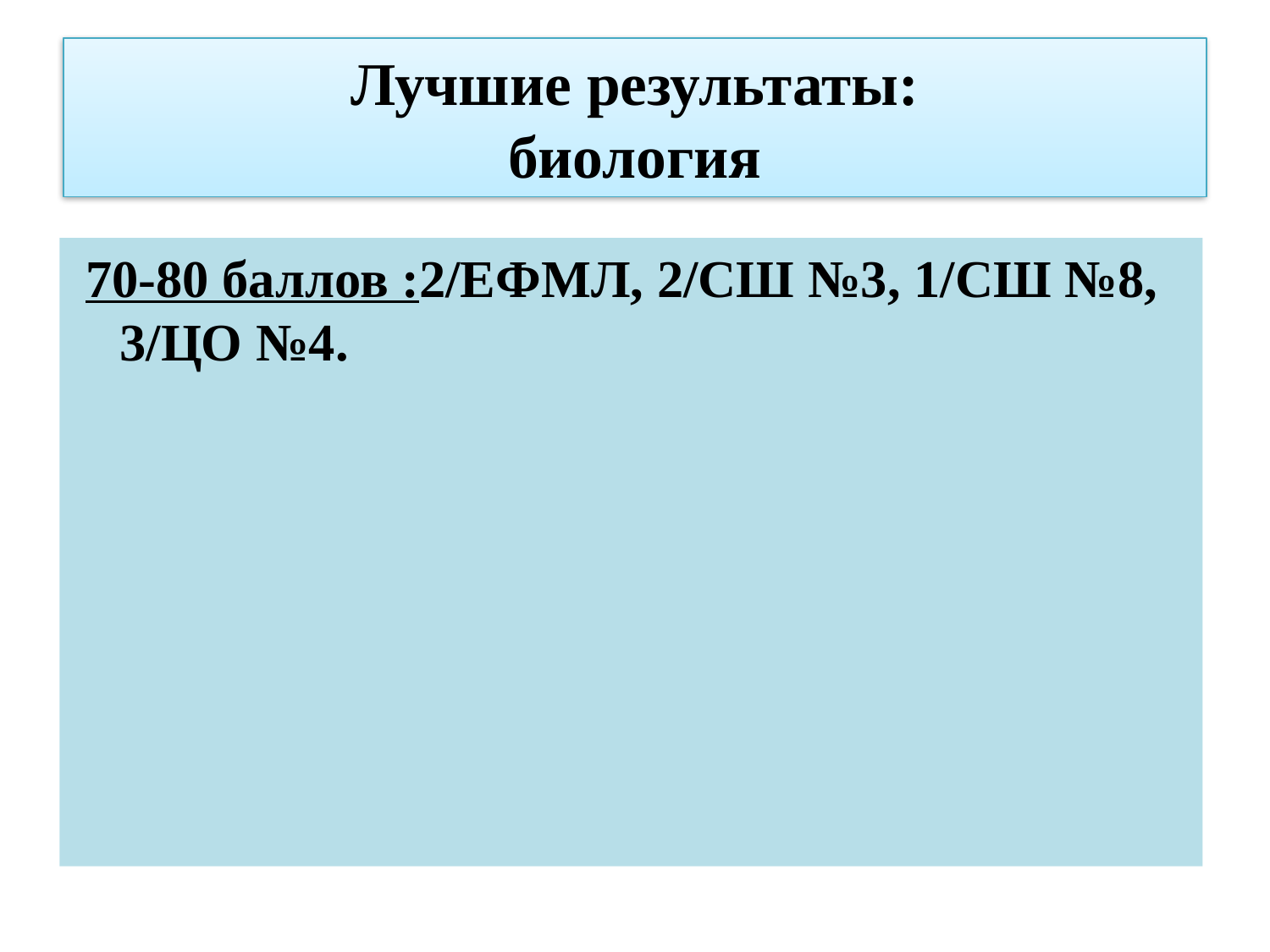

# Лучшие результаты: биология
 70-80 баллов :2/ЕФМЛ, 2/СШ №3, 1/СШ №8, 3/ЦО №4.